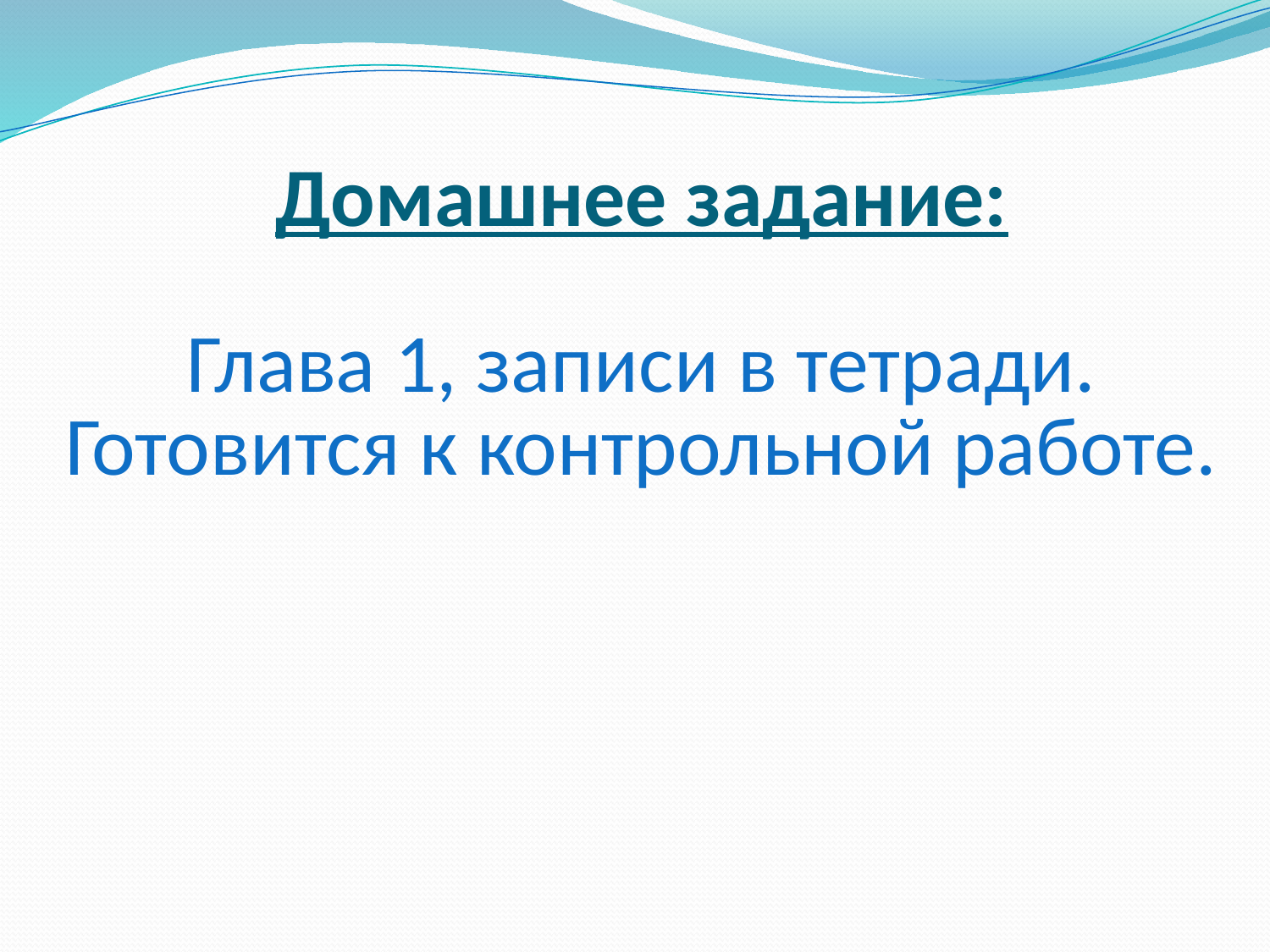

# Домашнее задание: Глава 1, записи в тетради. Готовится к контрольной работе.